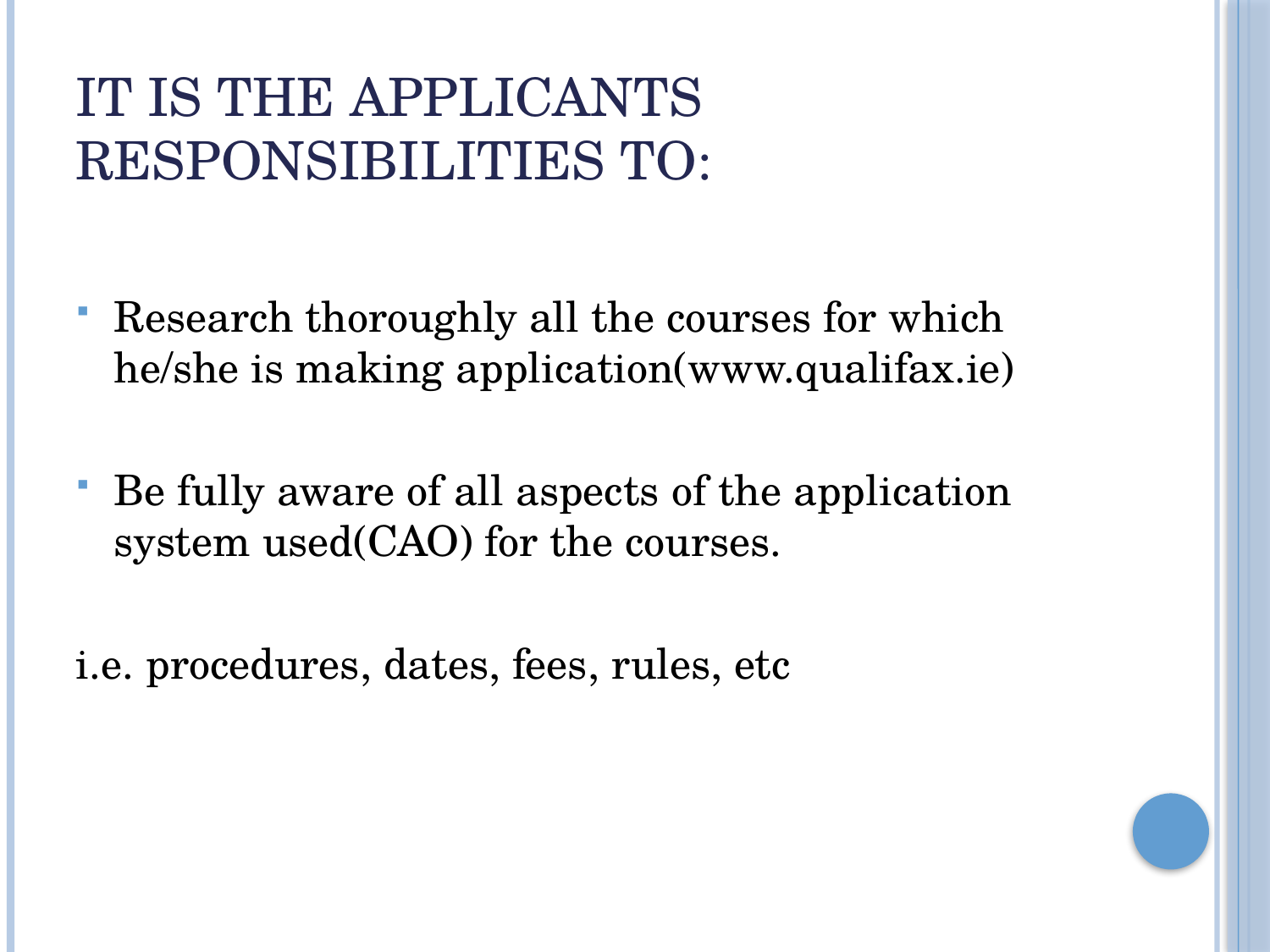

# It is the Applicants responsibilities to:

Research thoroughly all the courses for which he/she is making application(www.qualifax.ie)

Be fully aware of all aspects of the application system used(CAO) for the courses.

i.e. procedures, dates, fees, rules, etc